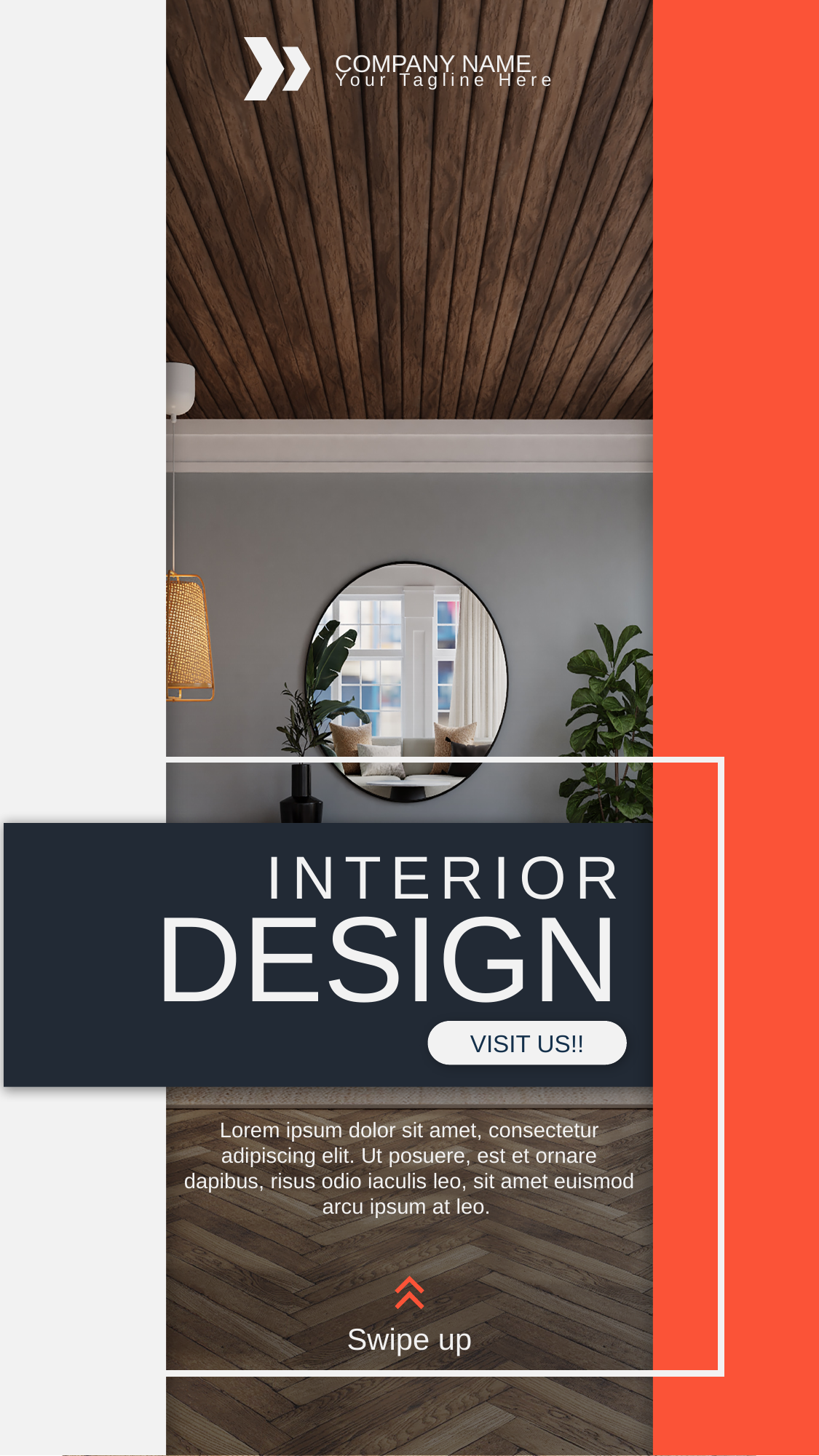

COMPANY NAME
Your Tagline Here

INTERIOR
DESIGN

VISIT US!!
Lorem ipsum dolor sit amet, consectetur adipiscing elit. Ut posuere, est et ornare dapibus, risus odio iaculis leo, sit amet euismod arcu ipsum at leo.

Swipe up